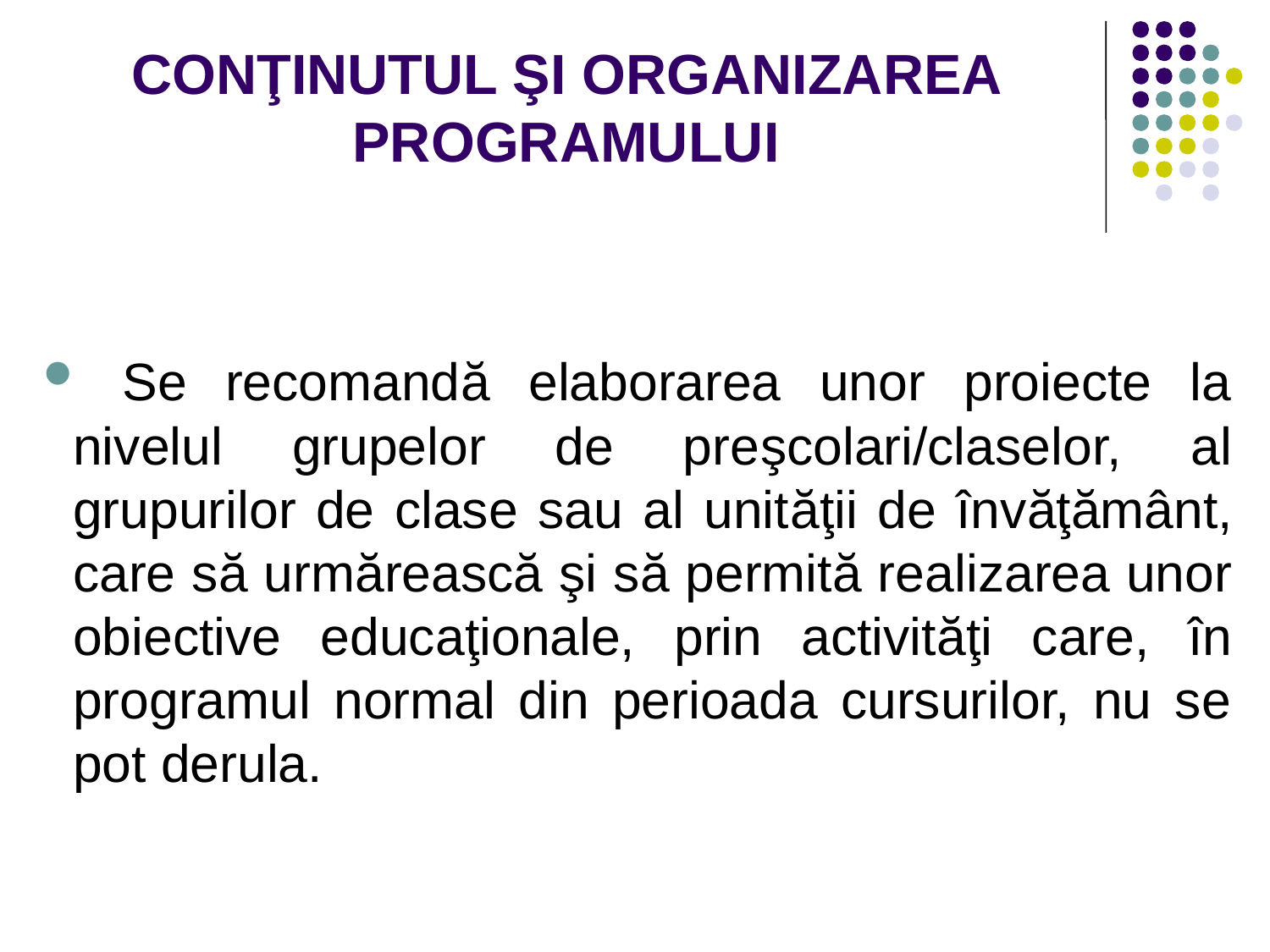

# CONŢINUTUL ŞI ORGANIZAREA PROGRAMULUI
 Se recomandă elaborarea unor proiecte la nivelul grupelor de preşcolari/claselor, al grupurilor de clase sau al unităţii de învăţământ, care să urmărească şi să permită realizarea unor obiective educaţionale, prin activităţi care, în programul normal din perioada cursurilor, nu se pot derula.